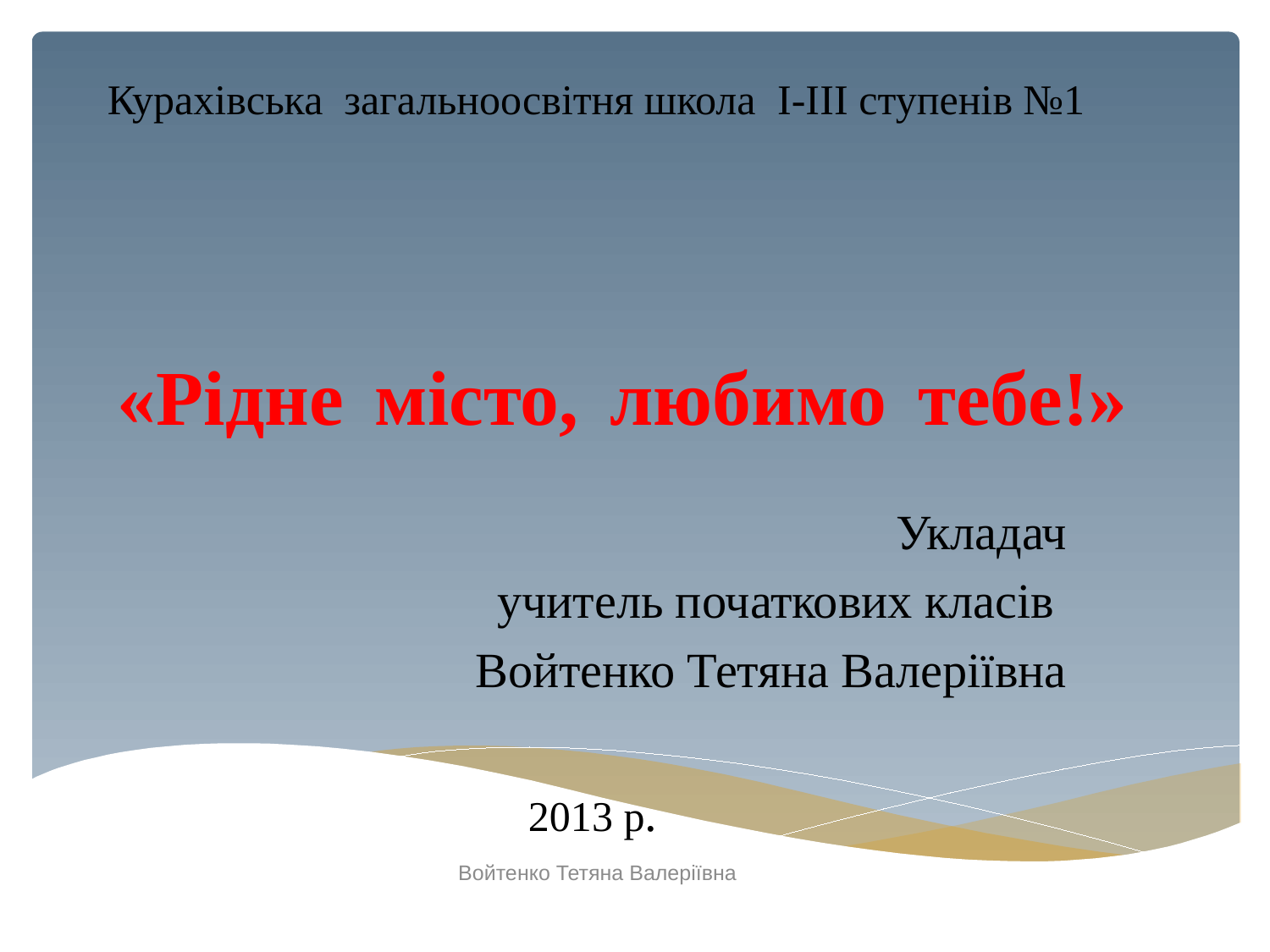

Курахівська  загальноосвітня школа  I-III ступенів №1
# «Рідне місто, любимо тебе!»
Укладач
учитель початкових класів
 Войтенко Тетяна Валеріївна

2013 р.
Войтенко Тетяна Валеріївна